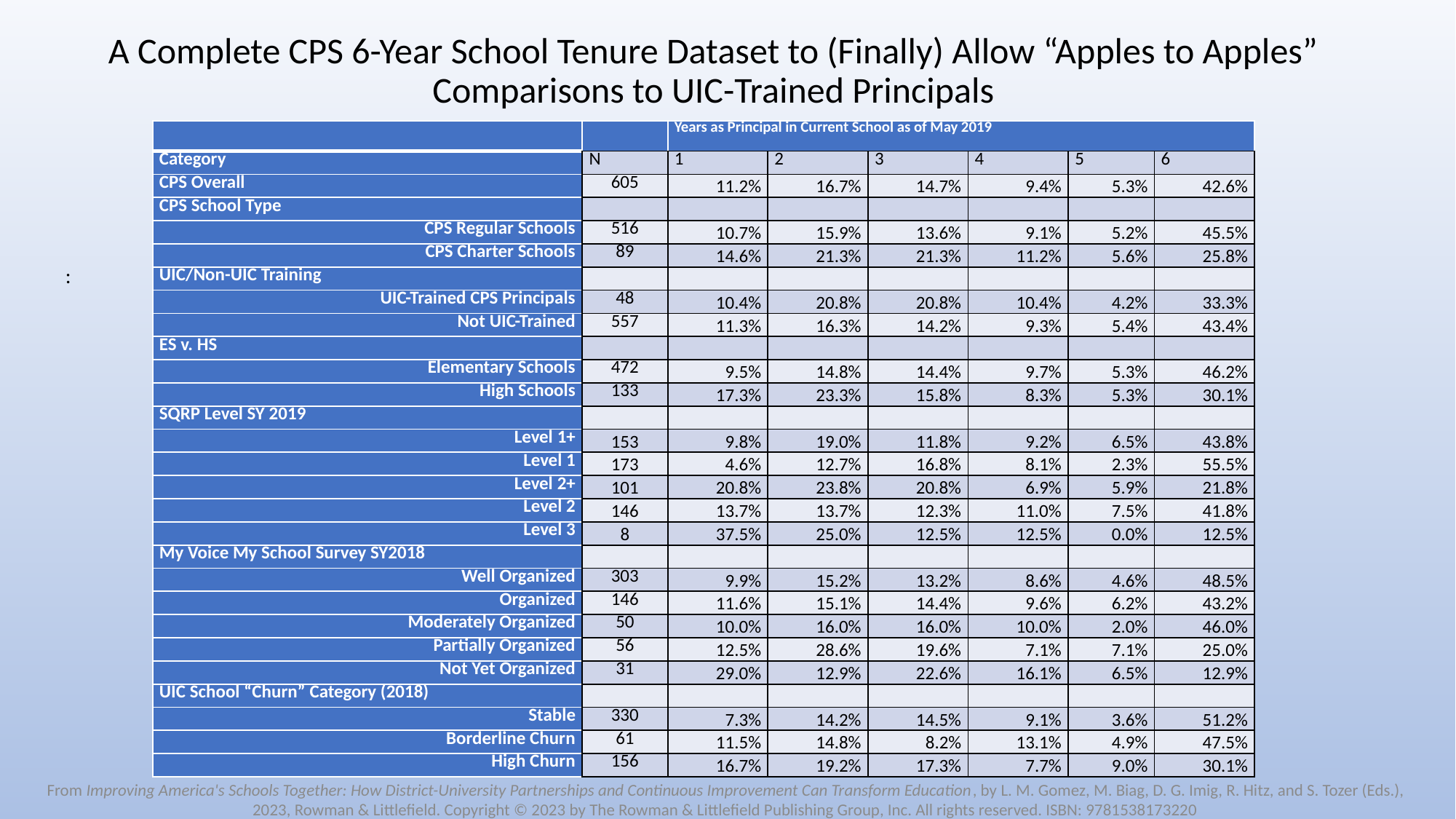

A Complete CPS 6-Year School Tenure Dataset to (Finally) Allow “Apples to Apples” Comparisons to UIC-Trained Principals
#
|  |  | Years as Principal in Current School as of May 2019 |  |  |  |  |  |
| --- | --- | --- | --- | --- | --- | --- | --- |
| Category | N | 1 | 2 | 3 | 4 | 5 | 6 |
| CPS Overall | 605 | 11.2% | 16.7% | 14.7% | 9.4% | 5.3% | 42.6% |
| CPS School Type |  |  |  |  |  |  |  |
| CPS Regular Schools | 516 | 10.7% | 15.9% | 13.6% | 9.1% | 5.2% | 45.5% |
| CPS Charter Schools | 89 | 14.6% | 21.3% | 21.3% | 11.2% | 5.6% | 25.8% |
| UIC/Non-UIC Training |  |  |  |  |  |  |  |
| UIC-Trained CPS Principals | 48 | 10.4% | 20.8% | 20.8% | 10.4% | 4.2% | 33.3% |
| Not UIC-Trained | 557 | 11.3% | 16.3% | 14.2% | 9.3% | 5.4% | 43.4% |
| ES v. HS |  |  |  |  |  |  |  |
| Elementary Schools | 472 | 9.5% | 14.8% | 14.4% | 9.7% | 5.3% | 46.2% |
| High Schools | 133 | 17.3% | 23.3% | 15.8% | 8.3% | 5.3% | 30.1% |
| SQRP Level SY 2019 |  |  |  |  |  |  |  |
| Level 1+ | 153 | 9.8% | 19.0% | 11.8% | 9.2% | 6.5% | 43.8% |
| Level 1 | 173 | 4.6% | 12.7% | 16.8% | 8.1% | 2.3% | 55.5% |
| Level 2+ | 101 | 20.8% | 23.8% | 20.8% | 6.9% | 5.9% | 21.8% |
| Level 2 | 146 | 13.7% | 13.7% | 12.3% | 11.0% | 7.5% | 41.8% |
| Level 3 | 8 | 37.5% | 25.0% | 12.5% | 12.5% | 0.0% | 12.5% |
| My Voice My School Survey SY2018 |  |  |  |  |  |  |  |
| Well Organized | 303 | 9.9% | 15.2% | 13.2% | 8.6% | 4.6% | 48.5% |
| Organized | 146 | 11.6% | 15.1% | 14.4% | 9.6% | 6.2% | 43.2% |
| Moderately Organized | 50 | 10.0% | 16.0% | 16.0% | 10.0% | 2.0% | 46.0% |
| Partially Organized | 56 | 12.5% | 28.6% | 19.6% | 7.1% | 7.1% | 25.0% |
| Not Yet Organized | 31 | 29.0% | 12.9% | 22.6% | 16.1% | 6.5% | 12.9% |
| UIC School “Churn” Category (2018) |  |  |  |  |  |  |  |
| Stable | 330 | 7.3% | 14.2% | 14.5% | 9.1% | 3.6% | 51.2% |
| Borderline Churn | 61 | 11.5% | 14.8% | 8.2% | 13.1% | 4.9% | 47.5% |
| High Churn | 156 | 16.7% | 19.2% | 17.3% | 7.7% | 9.0% | 30.1% |
 :

From Improving America's Schools Together: How District-University Partnerships and Continuous Improvement Can Transform Education, by L. M. Gomez, M. Biag, D. G. Imig, R. Hitz, and S. Tozer (Eds.), 2023, Rowman & Littlefield. Copyright © 2023 by The Rowman & Littlefield Publishing Group, Inc. All rights reserved. ISBN: 9781538173220